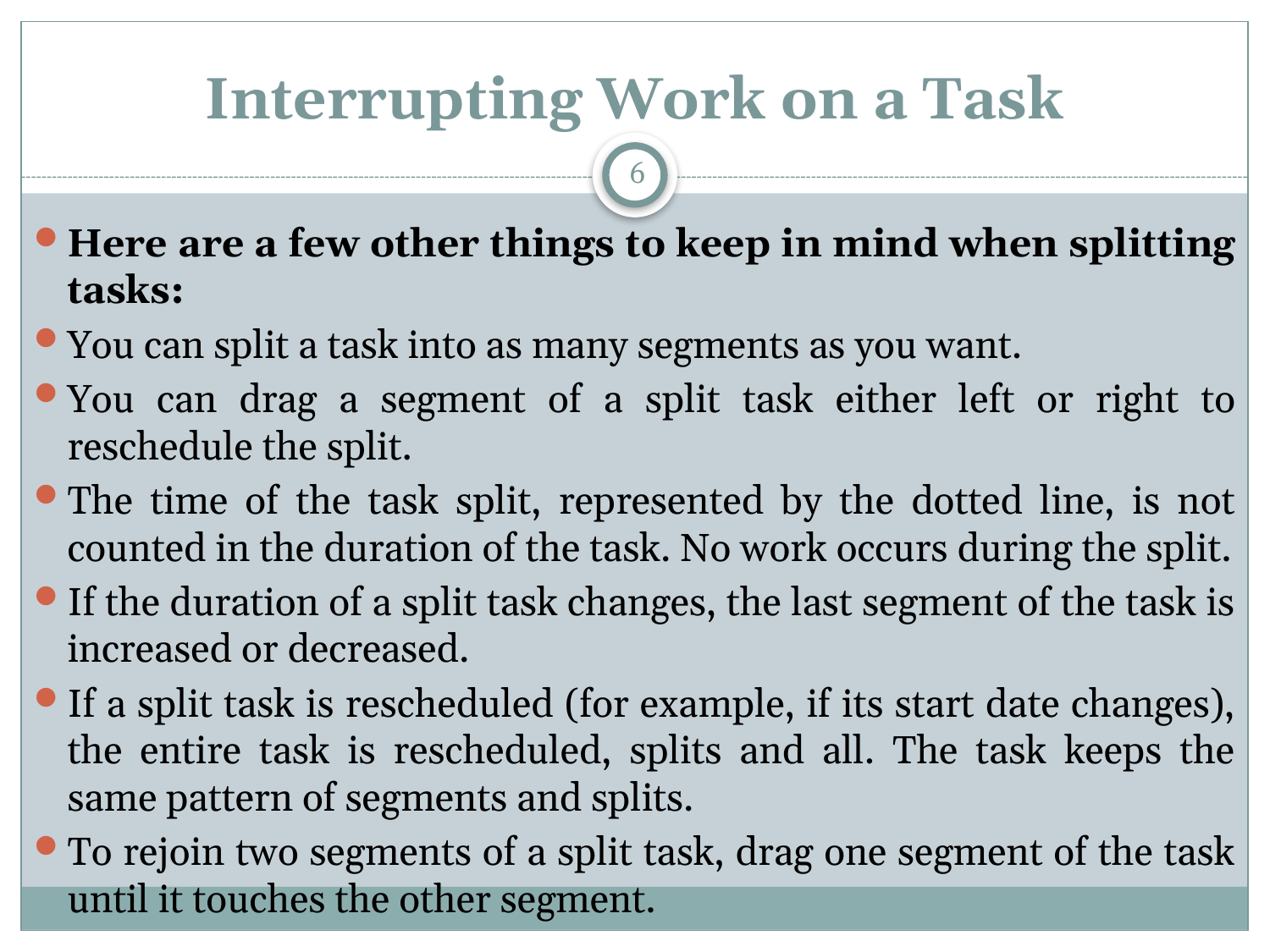

# Interrupting Work on a Task
6
Here are a few other things to keep in mind when splitting tasks:
You can split a task into as many segments as you want.
You can drag a segment of a split task either left or right to reschedule the split.
The time of the task split, represented by the dotted line, is not counted in the duration of the task. No work occurs during the split.
If the duration of a split task changes, the last segment of the task is increased or decreased.
If a split task is rescheduled (for example, if its start date changes), the entire task is rescheduled, splits and all. The task keeps the same pattern of segments and splits.
To rejoin two segments of a split task, drag one segment of the task until it touches the other segment.